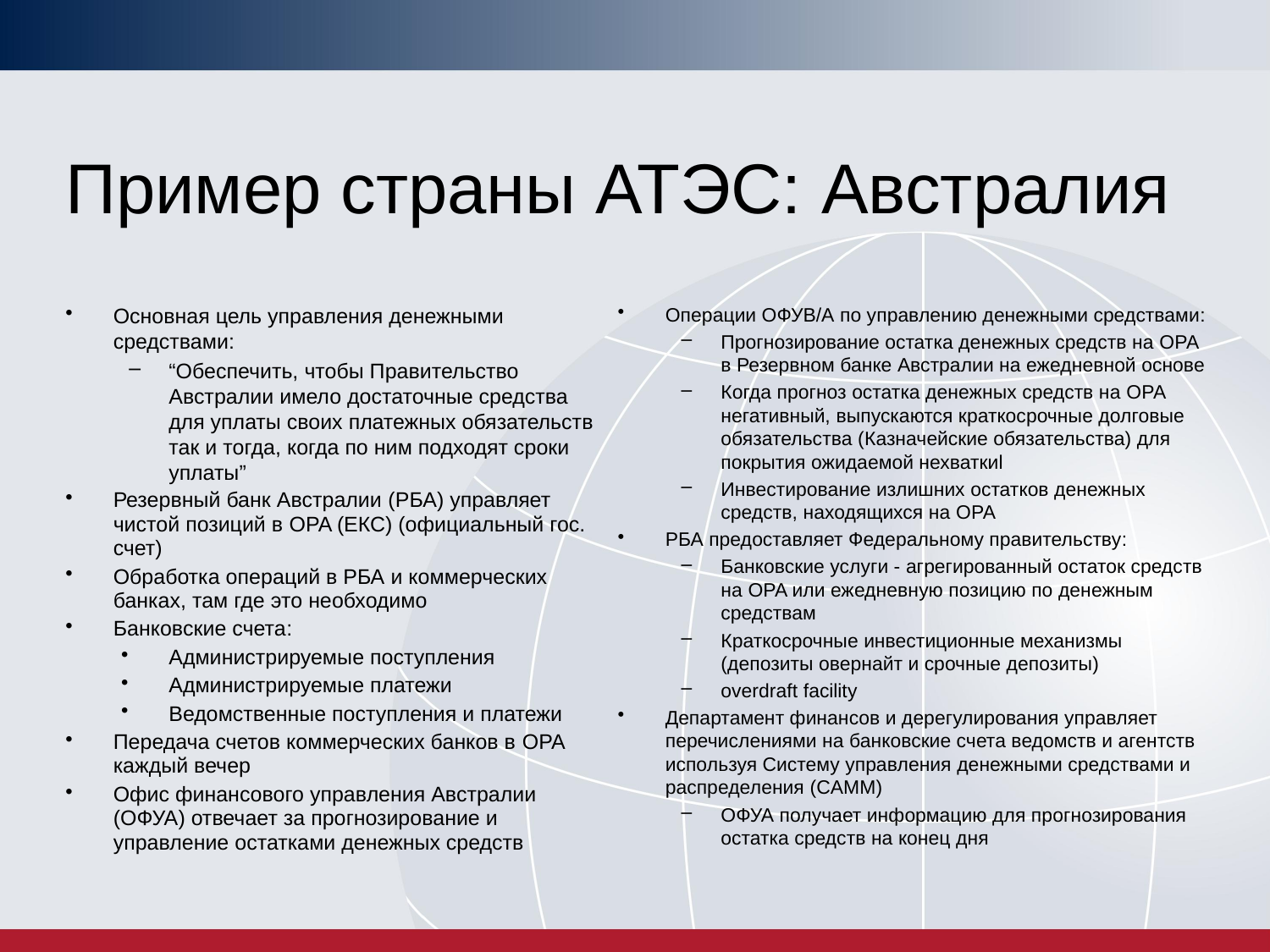

# Пример страны АТЭС: Австралия
Операции ОФУВ/А по управлению денежными средствами:
Прогнозирование остатка денежных средств на OPA в Резервном банке Австралии на ежедневной основе
Когда прогноз остатка денежных средств на OPA негативный, выпускаются краткосрочные долговые обязательства (Казначейские обязательства) для покрытия ожидаемой нехваткиl
Инвестирование излишних остатков денежных средств, находящихся на OPA
РБА предоставляет Федеральному правительству:
Банковские услуги - агрегированный остаток средств на OPA или ежедневную позицию по денежным средствам
Краткосрочные инвестиционные механизмы (депозиты овернайт и срочные депозиты)
overdraft facility
Департамент финансов и дерегулирования управляет перечислениями на банковские счета ведомств и агентств используя Систему управления денежными средствами и распределения (CAMM)
ОФУА получает информацию для прогнозирования остатка средств на конец дня
Основная цель управления денежными средствами:
“Обеспечить, чтобы Правительство Австралии имело достаточные средства для уплаты своих платежных обязательств так и тогда, когда по ним подходят сроки уплаты”
Резервный банк Австралии (РБА) управляет чистой позиций в OPA (ЕКС) (официальный гос. счет)
Обработка операций в РБА и коммерческих банках, там где это необходимо
Банковские счета:
Администрируемые поступления
Администрируемые платежи
Ведомственные поступления и платежи
Передача счетов коммерческих банков в OPA каждый вечер
Офис финансового управления Австралии (ОФУА) отвечает за прогнозирование и управление остатками денежных средств